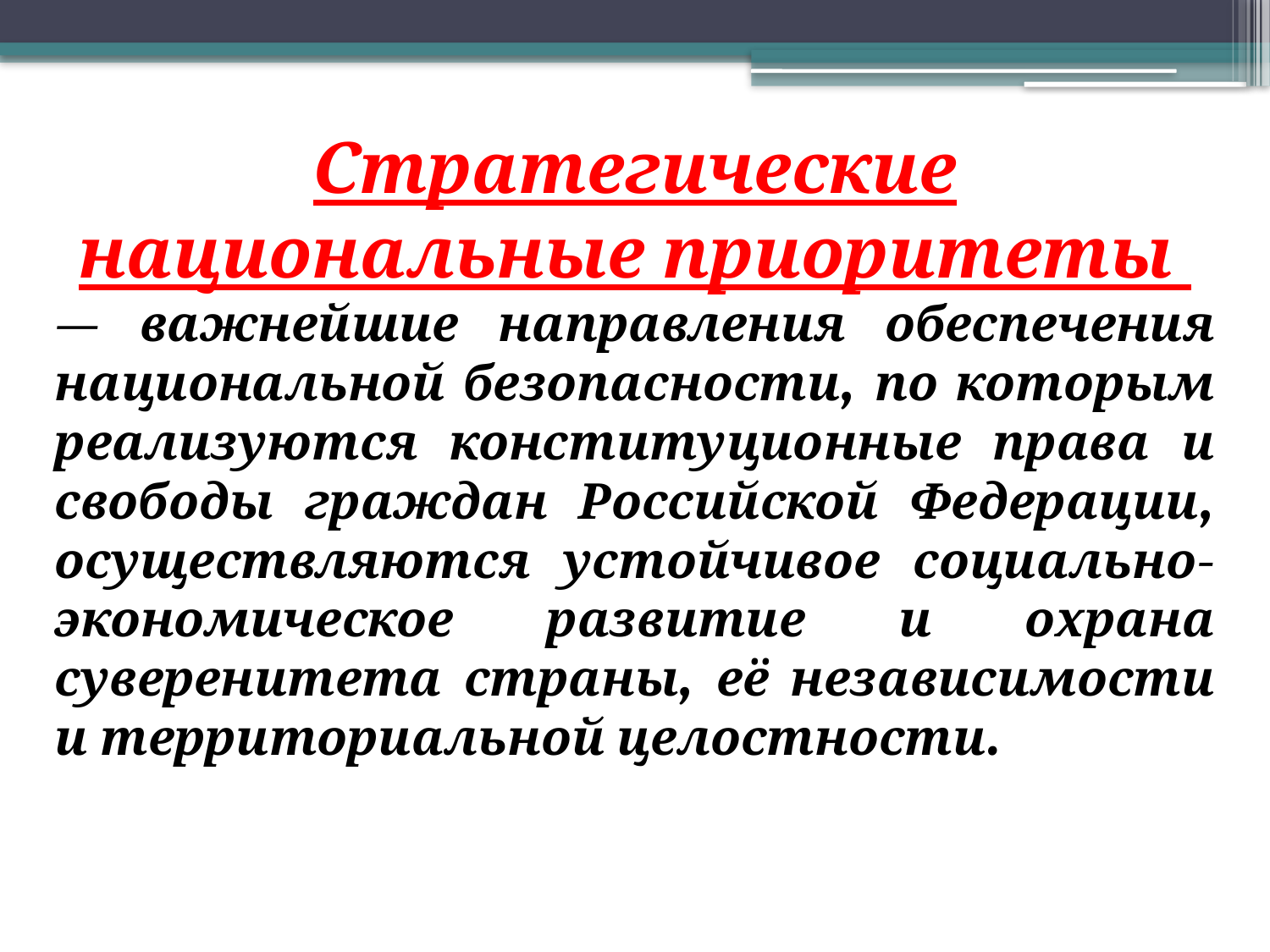

Стратегические национальные приоритеты
— важнейшие направления обеспечения национальной безопасности, по которым реализуются конституционные права и свободы граждан Российской Федерации, осуществляются устойчивое социально-экономическое развитие и охрана суверенитета страны, её независимости и территориальной целостности.